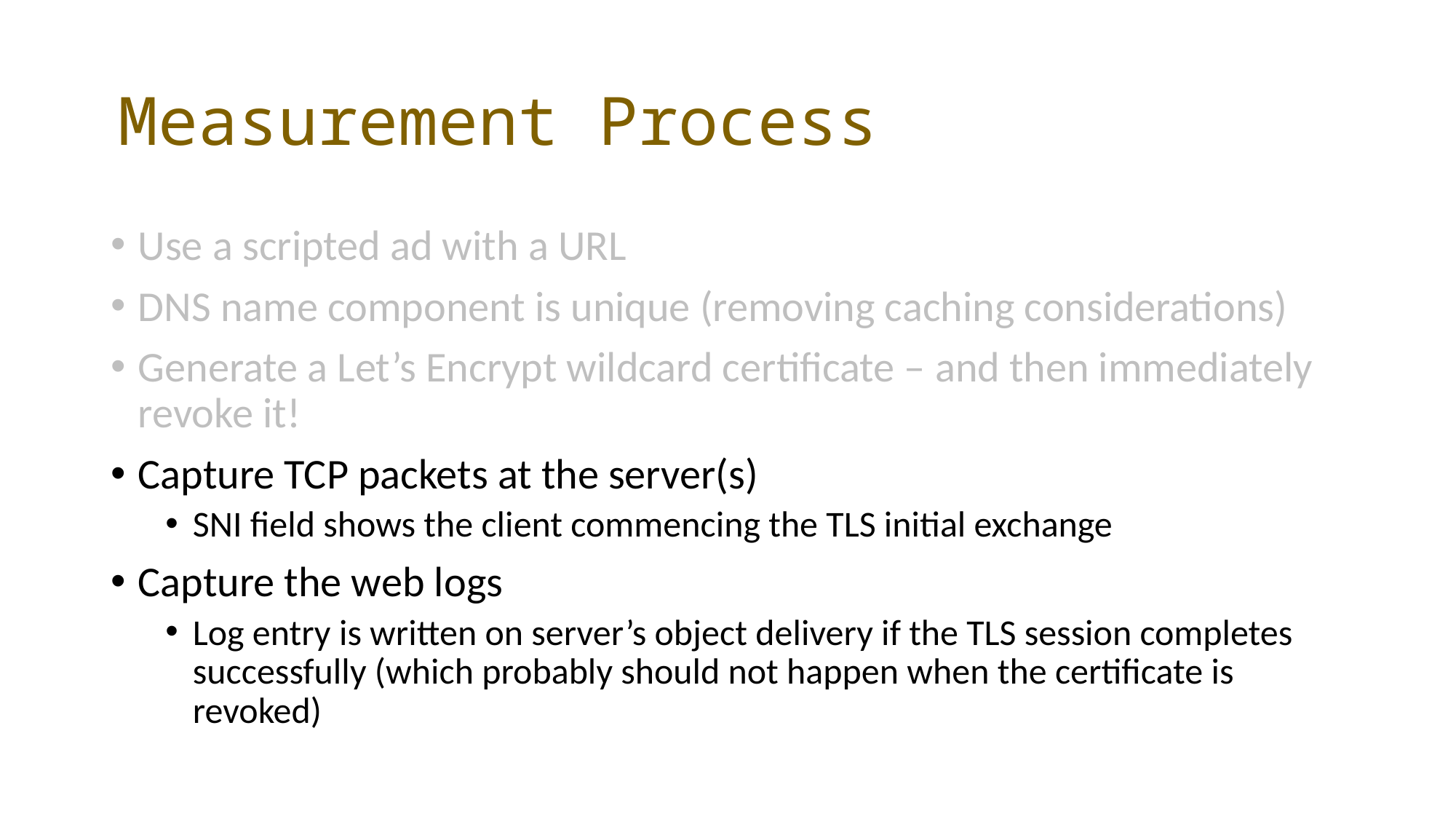

# Measurement Process
Use a scripted ad with a URL
DNS name component is unique (removing caching considerations)
Generate a Let’s Encrypt wildcard certificate – and then immediately revoke it!
Capture TCP packets at the server(s)
SNI field shows the client commencing the TLS initial exchange
Capture the web logs
Log entry is written on server’s object delivery if the TLS session completes successfully (which probably should not happen when the certificate is revoked)